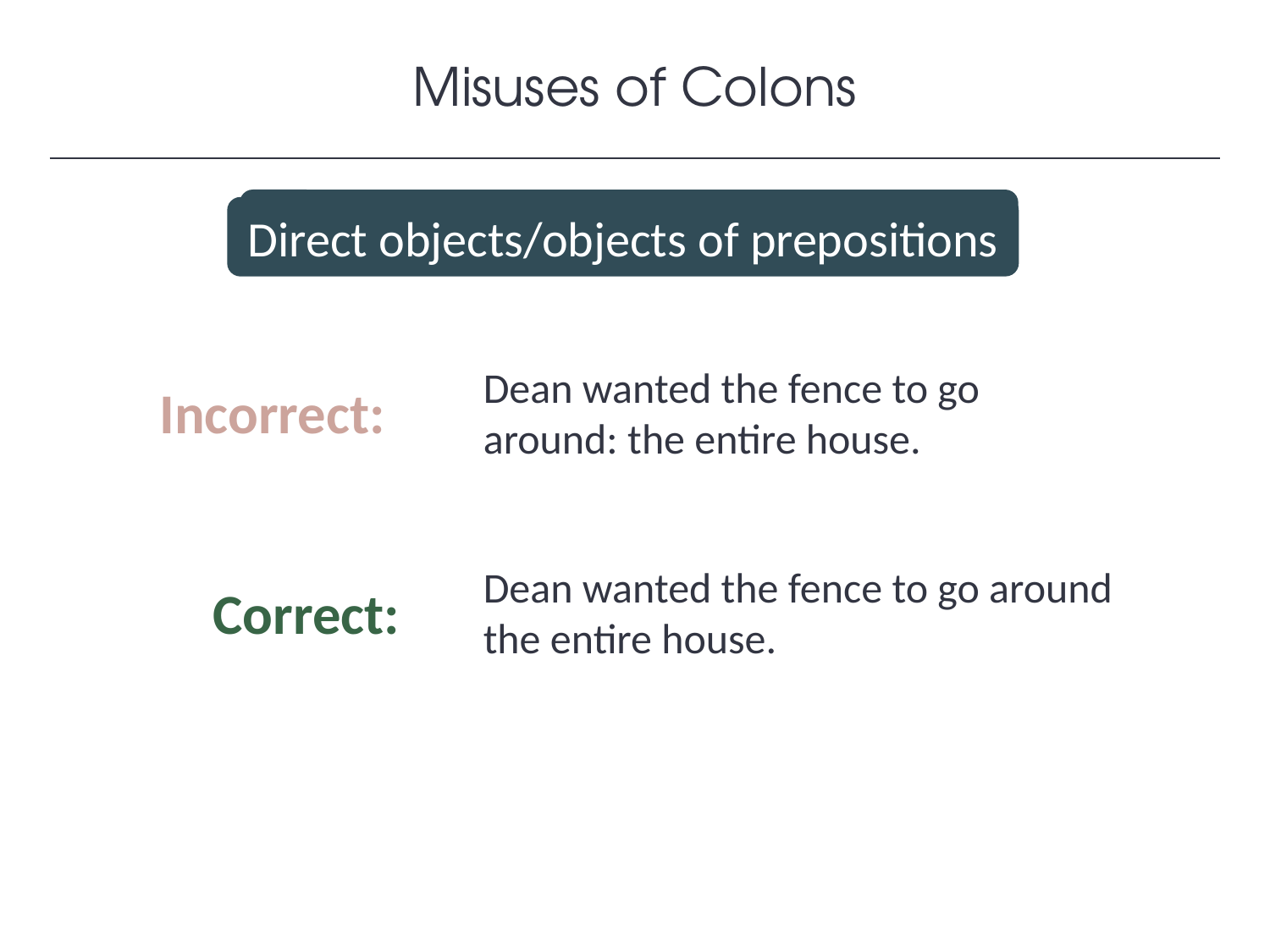

Misuses of Colons
HAWKES LEARNING

Direct objects/objects of prepositions
Dean wanted the fence to go around: the entire house.
Incorrect:
Dean wanted the fence to go around the entire house.
Correct: